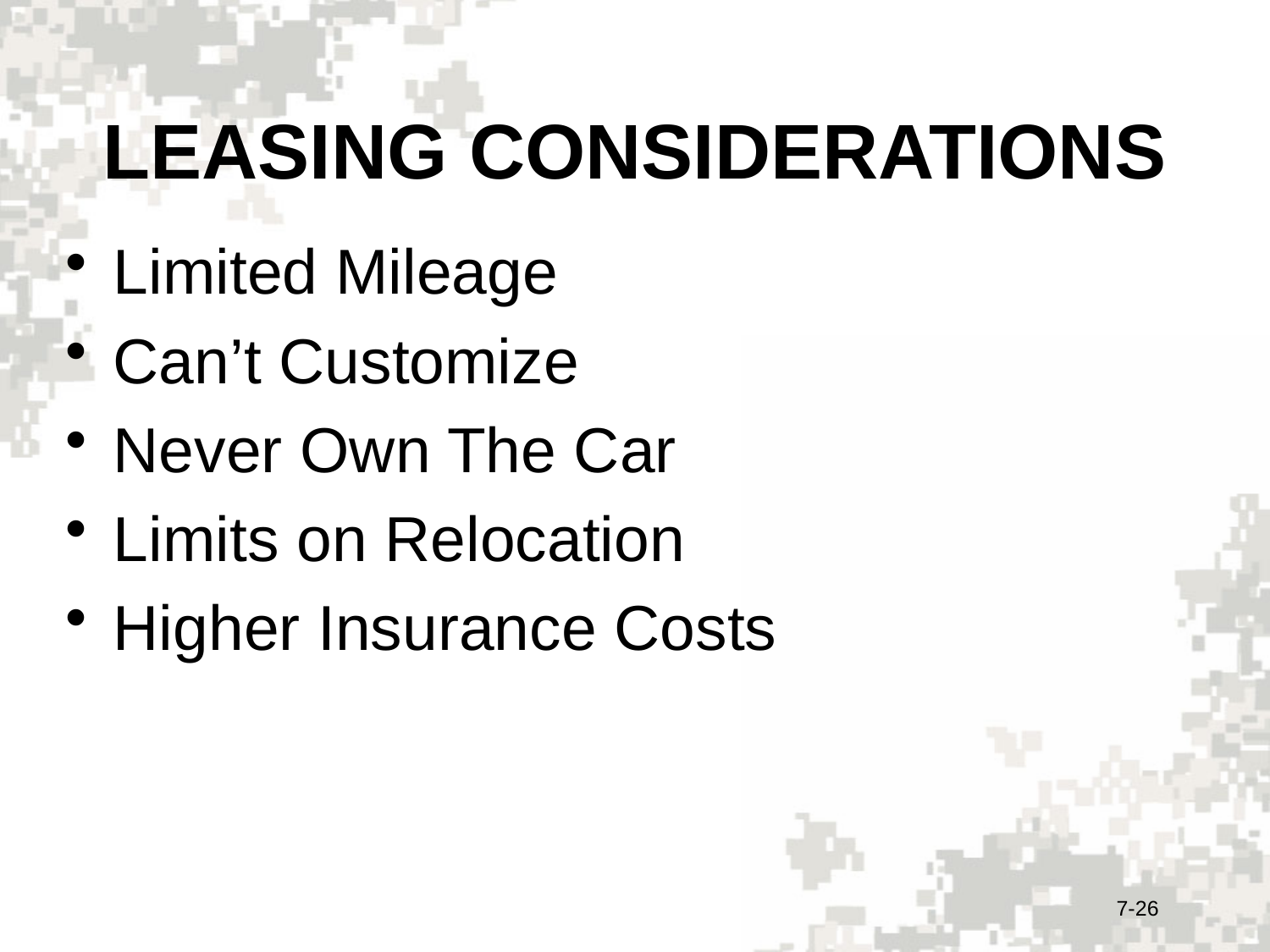

# LEASING CONSIDERATIONS
Limited Mileage
Can’t Customize
Never Own The Car
Limits on Relocation
Higher Insurance Costs

7-26